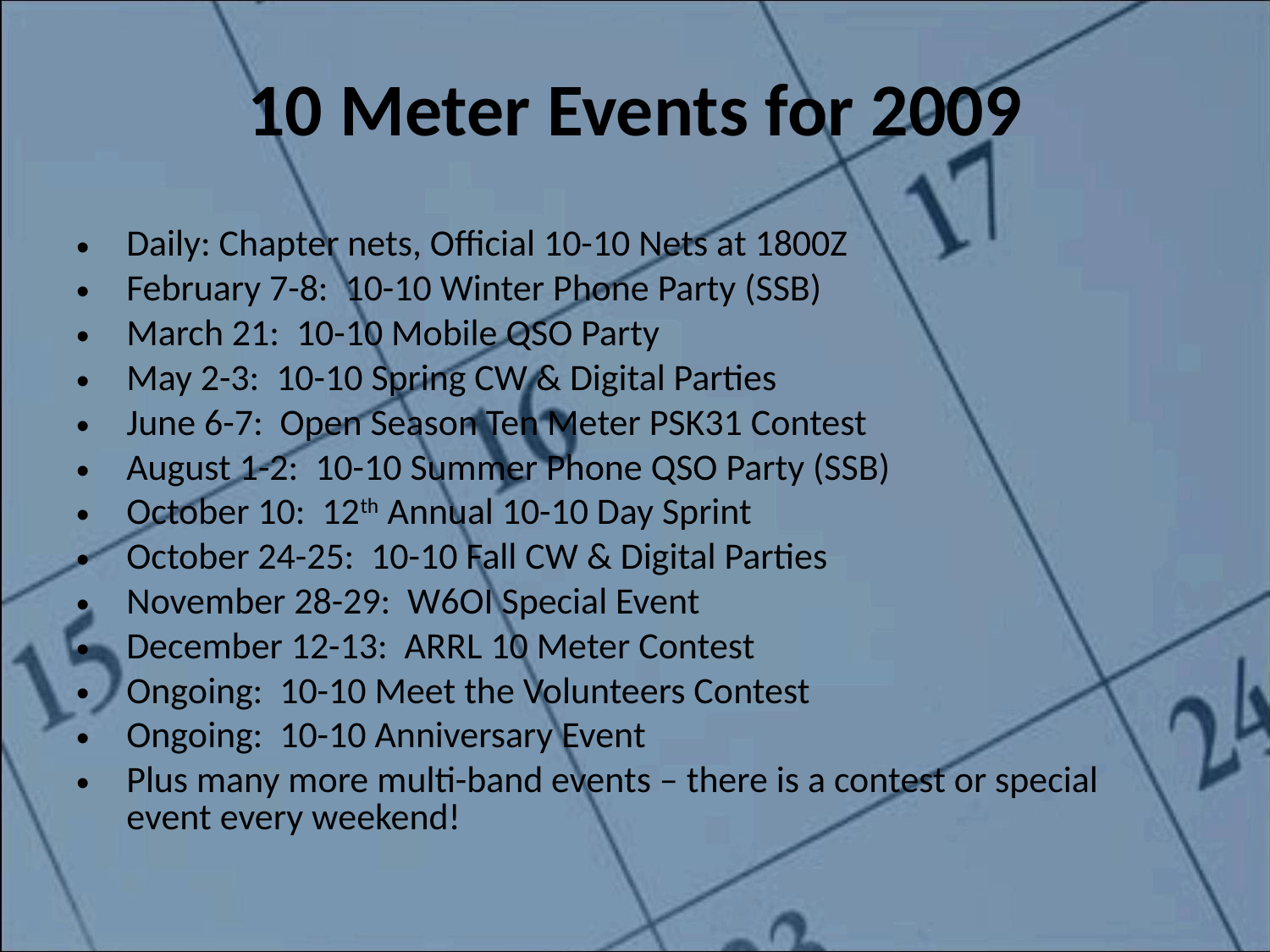

Daily: Chapter nets, Official 10-10 Nets at 1800Z
February 7-8:  10-10 Winter Phone Party (SSB)
March 21:  10-10 Mobile QSO Party
May 2-3:  10-10 Spring CW & Digital Parties
June 6-7:  Open Season Ten Meter PSK31 Contest
August 1-2:  10-10 Summer Phone QSO Party (SSB)
October 10:  12th Annual 10-10 Day Sprint
October 24-25:  10-10 Fall CW & Digital Parties
November 28-29:  W6OI Special Event
December 12-13:  ARRL 10 Meter Contest
Ongoing:  10-10 Meet the Volunteers Contest
Ongoing:  10-10 Anniversary Event
Plus many more multi-band events – there is a contest or special event every weekend!

10 Meter Events for 2009